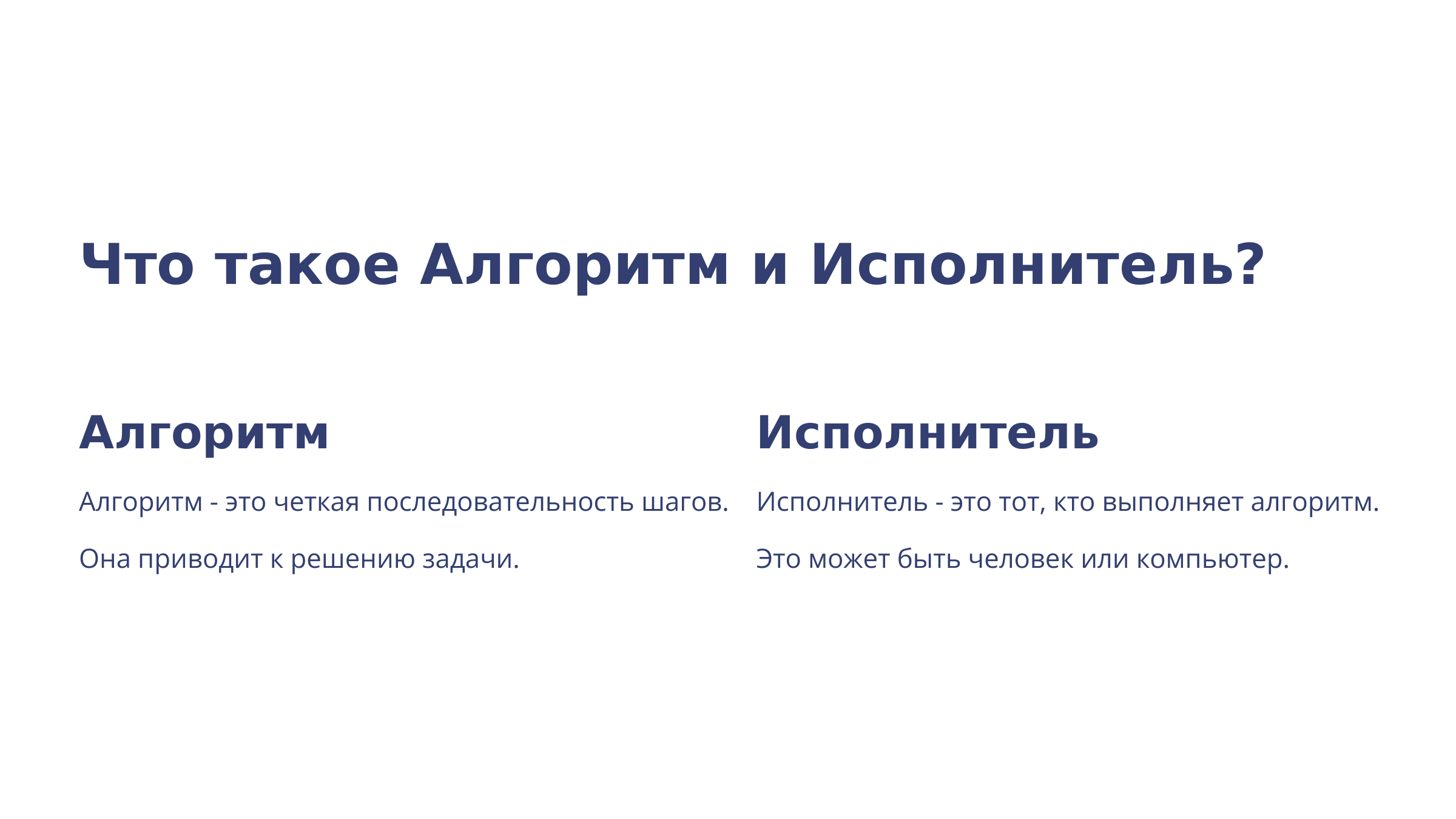

Что такое Алгоритм и Исполнитель?
Алгоритм
Исполнитель
Алгоритм - это четкая последовательность шагов.
Исполнитель - это тот, кто выполняет алгоритм.
Она приводит к решению задачи.
Это может быть человек или компьютер.